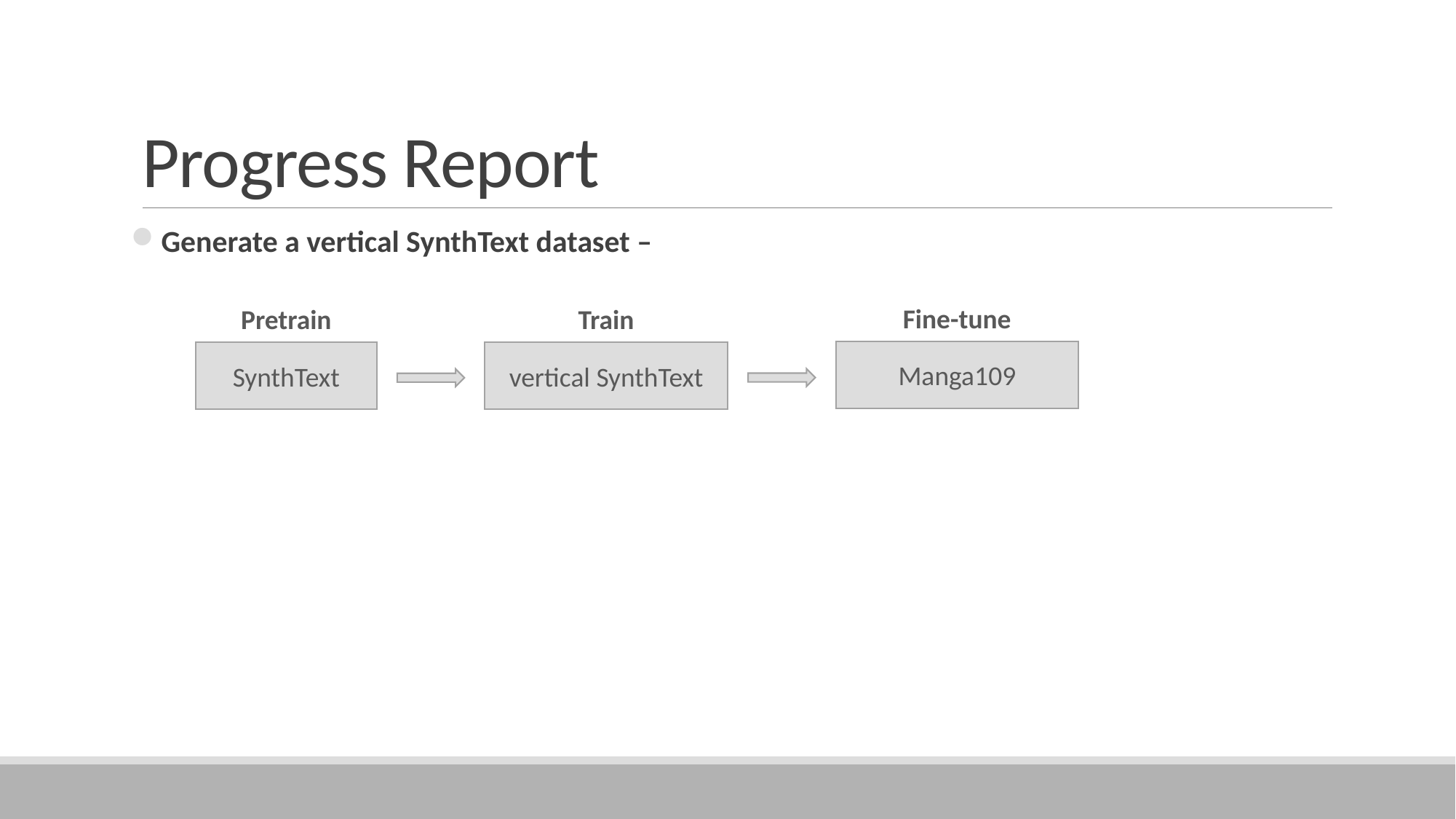

# Progress Report
Generate a vertical SynthText dataset –

Fine-tune
Pretrain
Train
Manga109
SynthText
vertical SynthText